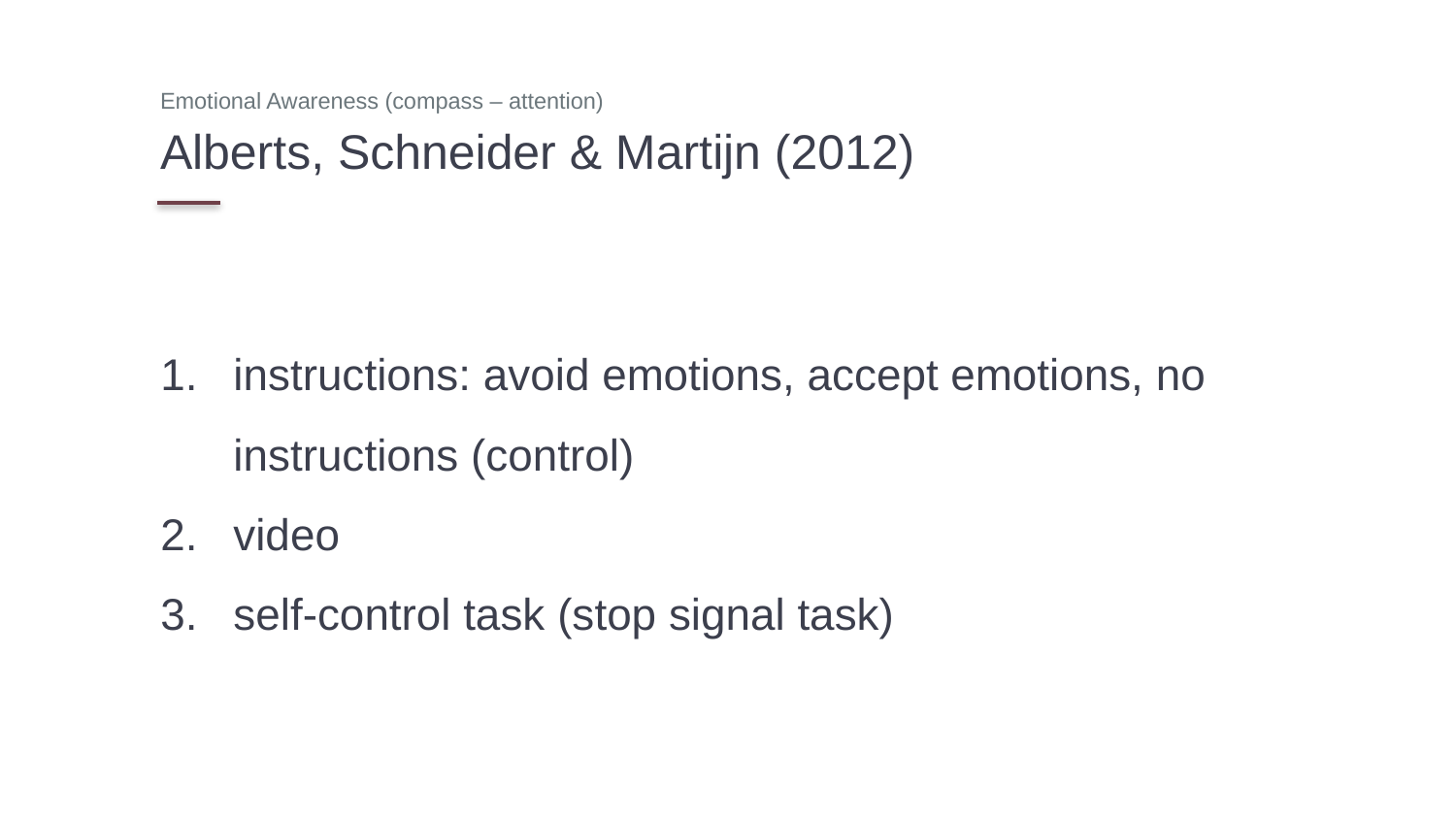

Emotional Awareness (compass – attention)
# Alberts, Schneider & Martijn (2012)
instructions: avoid emotions, accept emotions, no instructions (control)
video
self-control task (stop signal task)